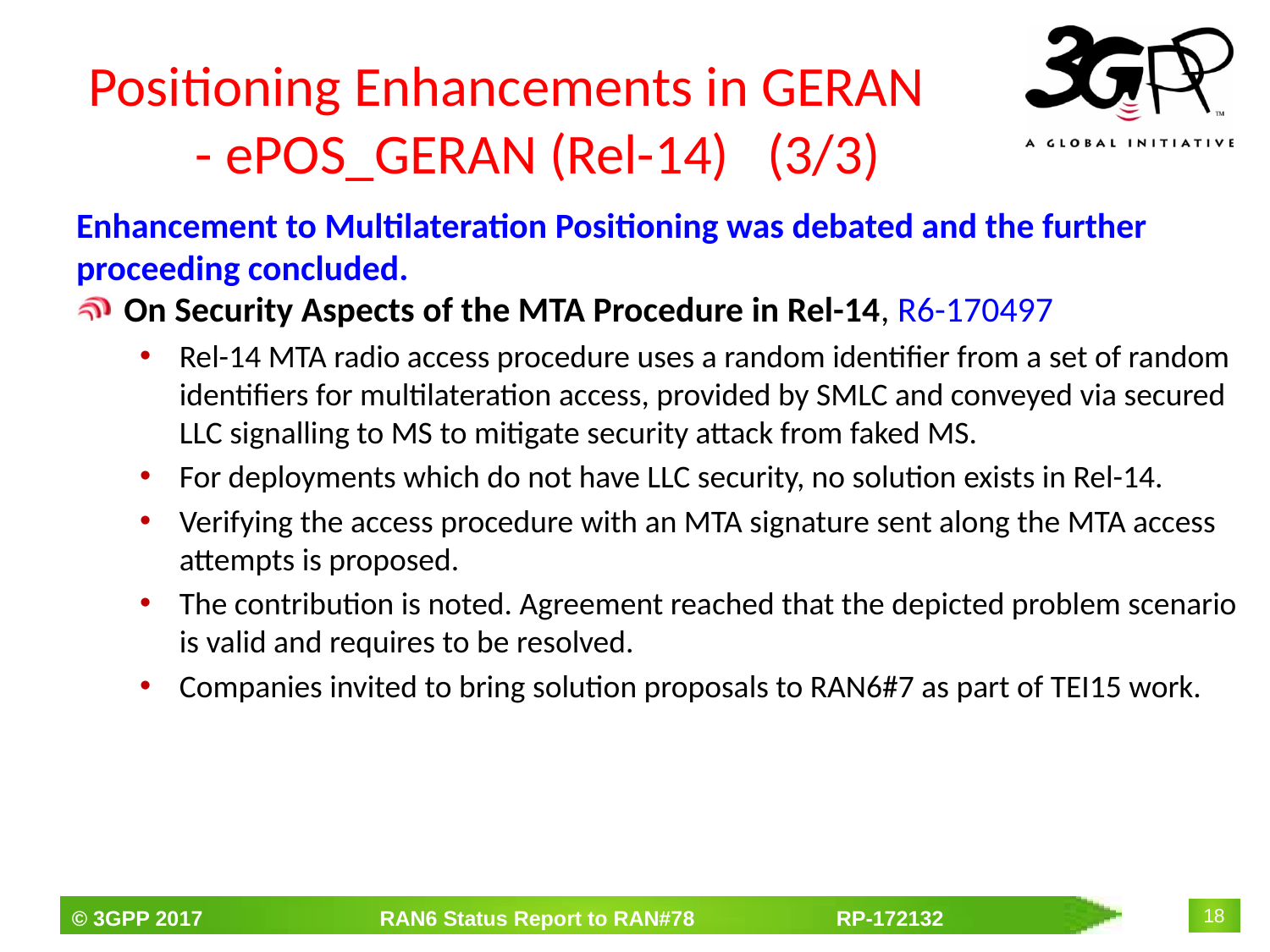

# Positioning Enhancements in GERAN      - ePOS_GERAN (Rel-14)   (3/3)
Enhancement to Multilateration Positioning was debated and the further proceeding concluded.
On Security Aspects of the MTA Procedure in Rel-14, R6-170497
Rel-14 MTA radio access procedure uses a random identifier from a set of random identifiers for multilateration access, provided by SMLC and conveyed via secured LLC signalling to MS to mitigate security attack from faked MS.
For deployments which do not have LLC security, no solution exists in Rel-14.
Verifying the access procedure with an MTA signature sent along the MTA access attempts is proposed.
The contribution is noted. Agreement reached that the depicted problem scenario is valid and requires to be resolved.
Companies invited to bring solution proposals to RAN6#7 as part of TEI15 work.